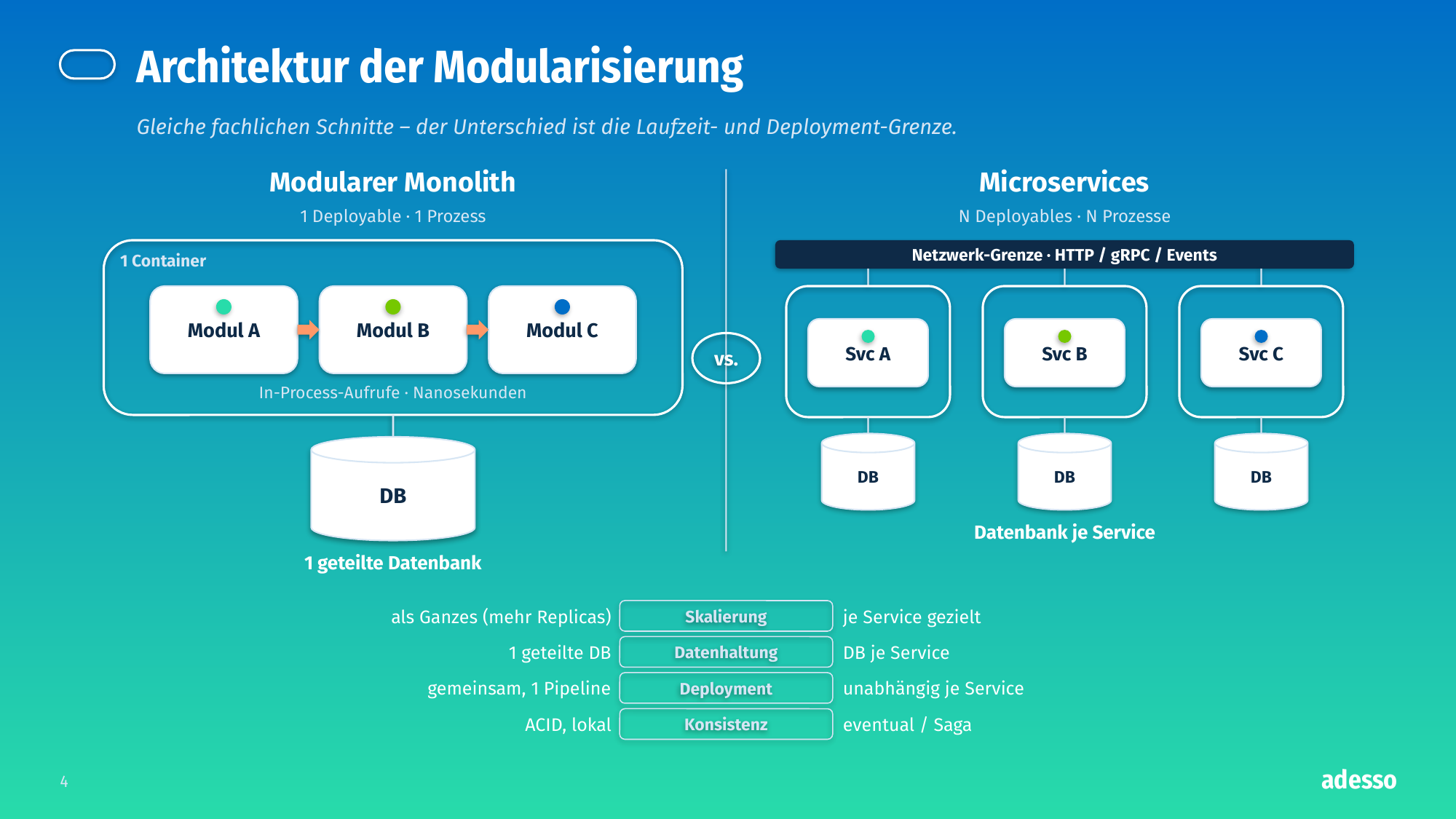

Architektur der Modularisierung

Gleiche fachlichen Schnitte – der Unterschied ist die Laufzeit- und Deployment-Grenze.
Modularer Monolith
Microservices

1 Deployable · 1 Prozess
N Deployables · N Prozesse

Netzwerk-Grenze · HTTP / gRPC / Events
1 Container

Modul A
Modul B
Modul C

Svc A
Svc B
Svc C

vs.
In-Process-Aufrufe · Nanosekunden

DB
DB
DB
DB
Datenbank je Service
1 geteilte Datenbank
als Ganzes (mehr Replicas)
je Service gezielt
Skalierung
1 geteilte DB
DB je Service
Datenhaltung
gemeinsam, 1 Pipeline
unabhängig je Service
Deployment
ACID, lokal
eventual / Saga
Konsistenz
adesso
4